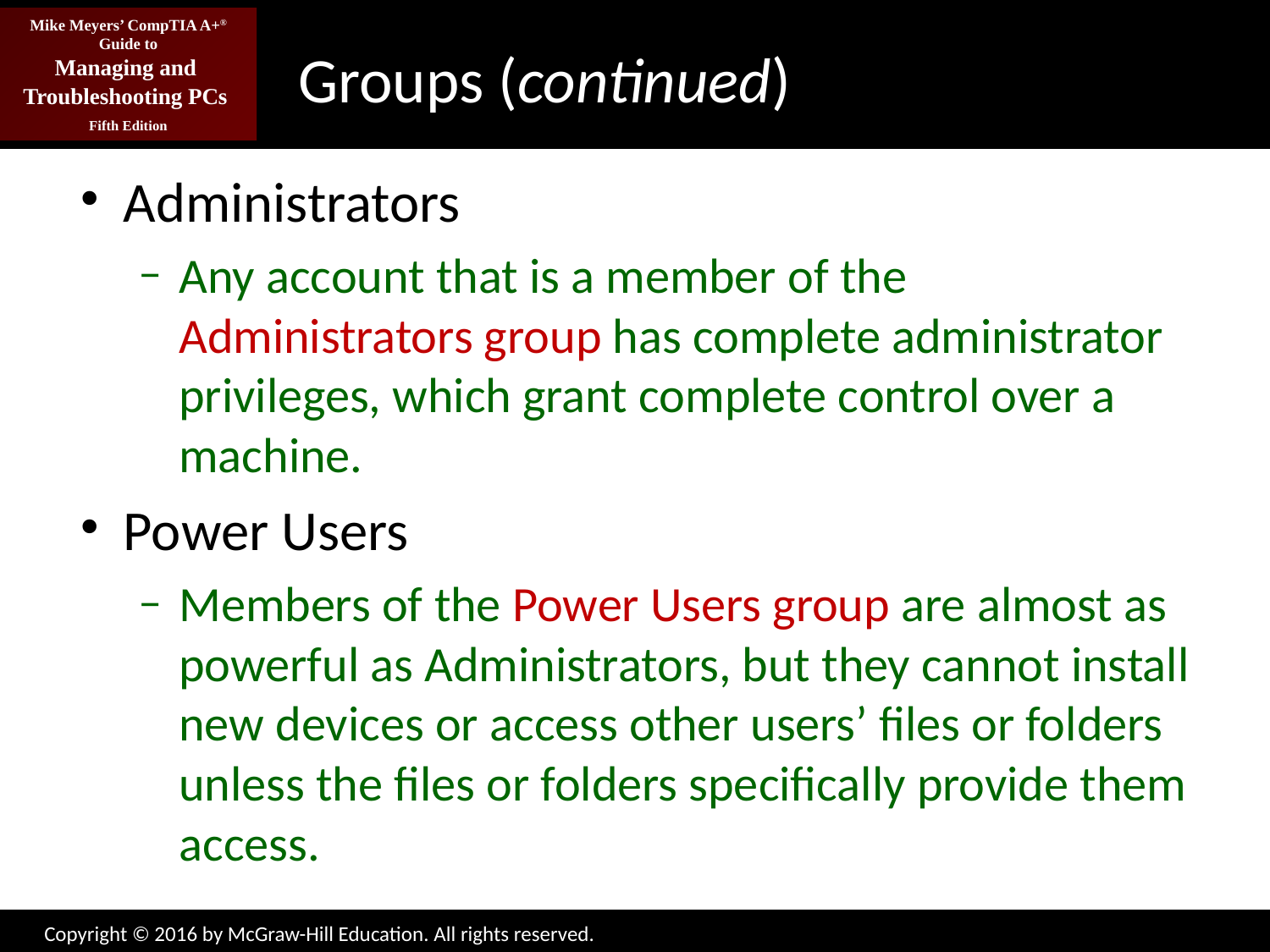

# Groups (continued)
Administrators
Any account that is a member of the Administrators group has complete administrator privileges, which grant complete control over a machine.
Power Users
Members of the Power Users group are almost as powerful as Administrators, but they cannot install new devices or access other users’ files or folders unless the files or folders specifically provide them access.